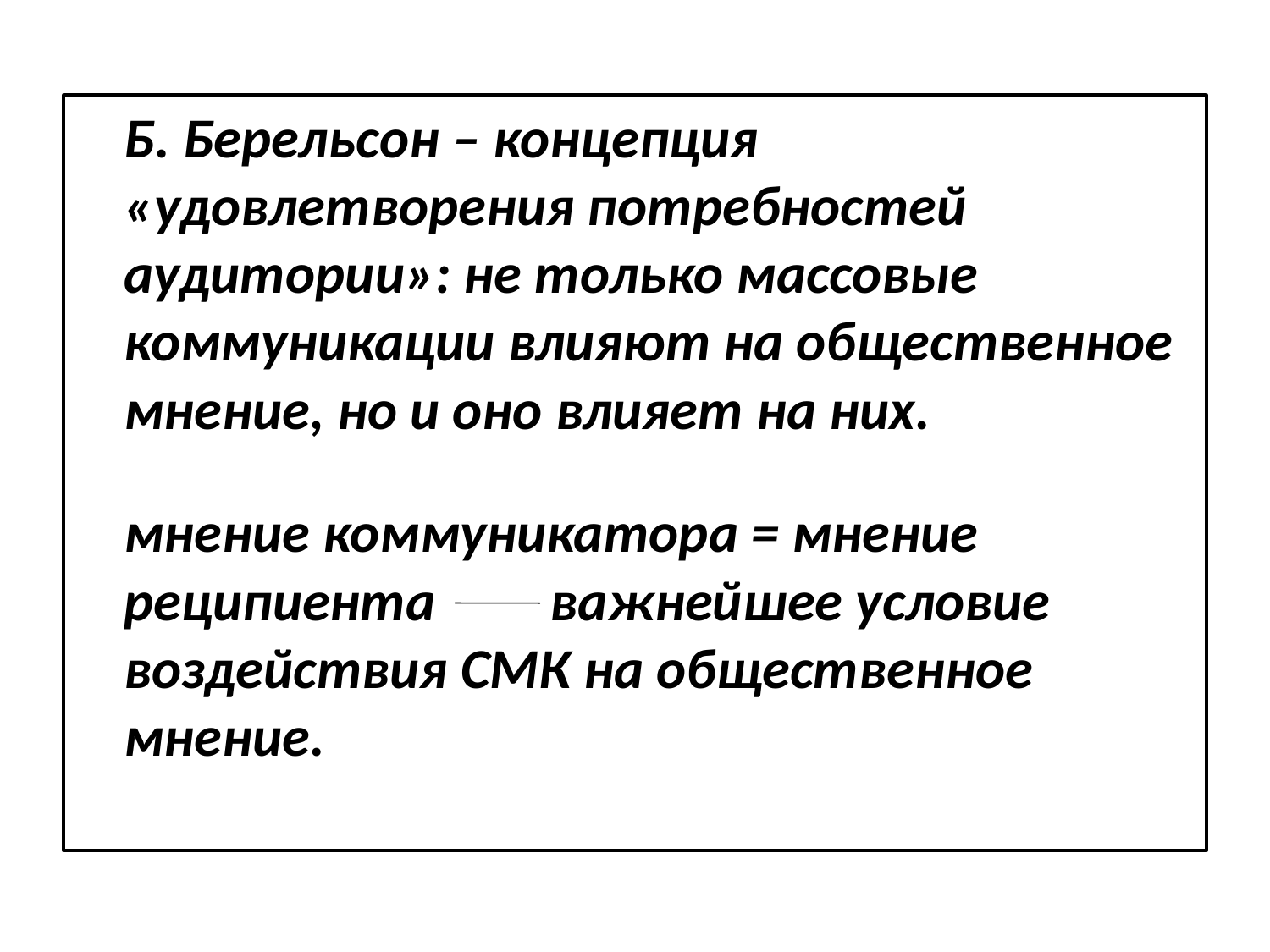

Б. Берельсон – концепция «удовлетворения потребностей аудитории»: не только массовые коммуникации влияют на общественное мнение, но и оно влияет на них.

	мнение коммуникатора = мнение реципиента         важнейшее условие воздействия СМК на общественное мнение.